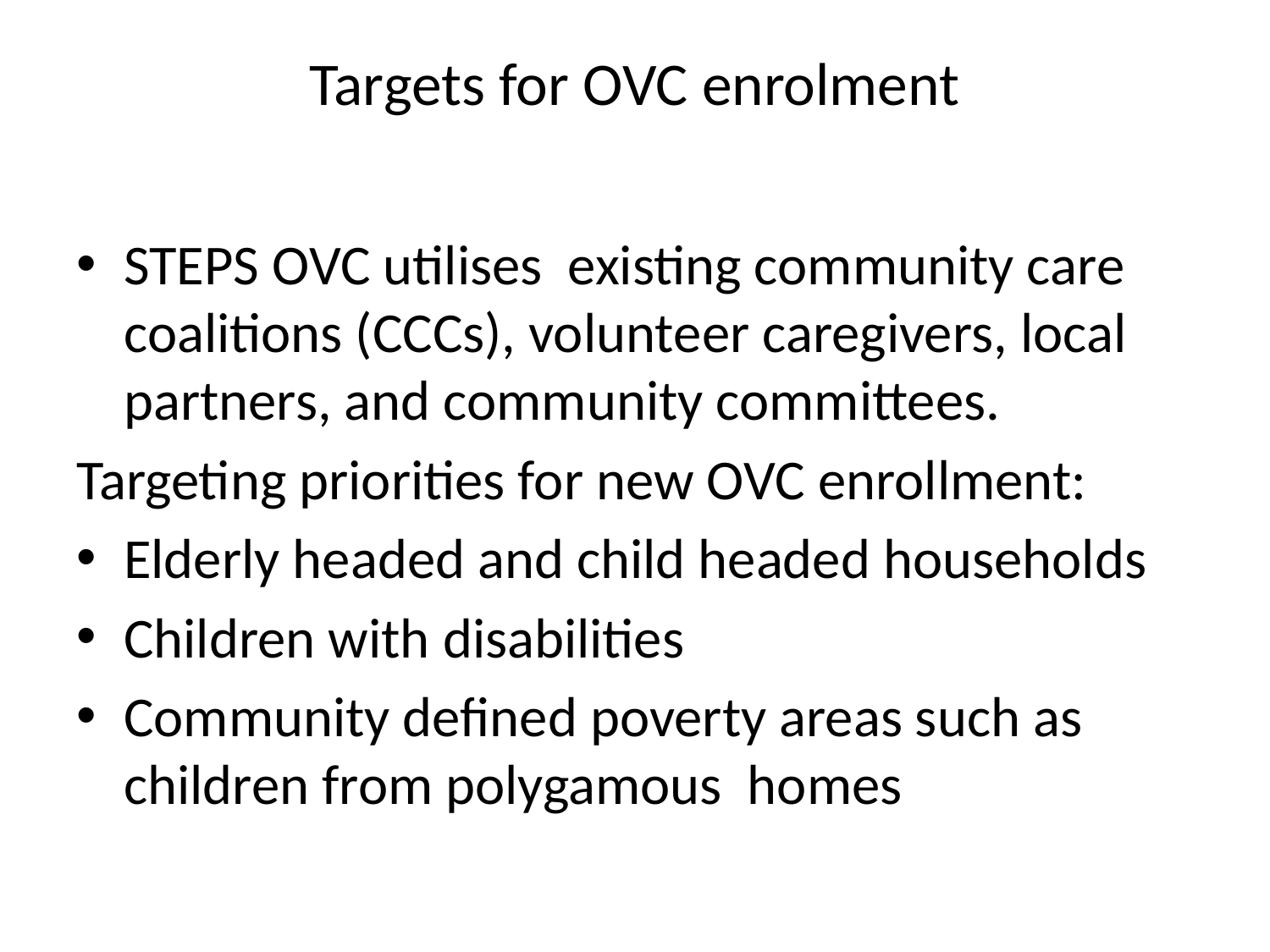

# Targets for OVC enrolment
STEPS OVC utilises  existing community care coalitions (CCCs), volunteer caregivers, local partners, and community committees.
Targeting priorities for new OVC enrollment:
Elderly headed and child headed households
Children with disabilities
Community defined poverty areas such as children from polygamous  homes